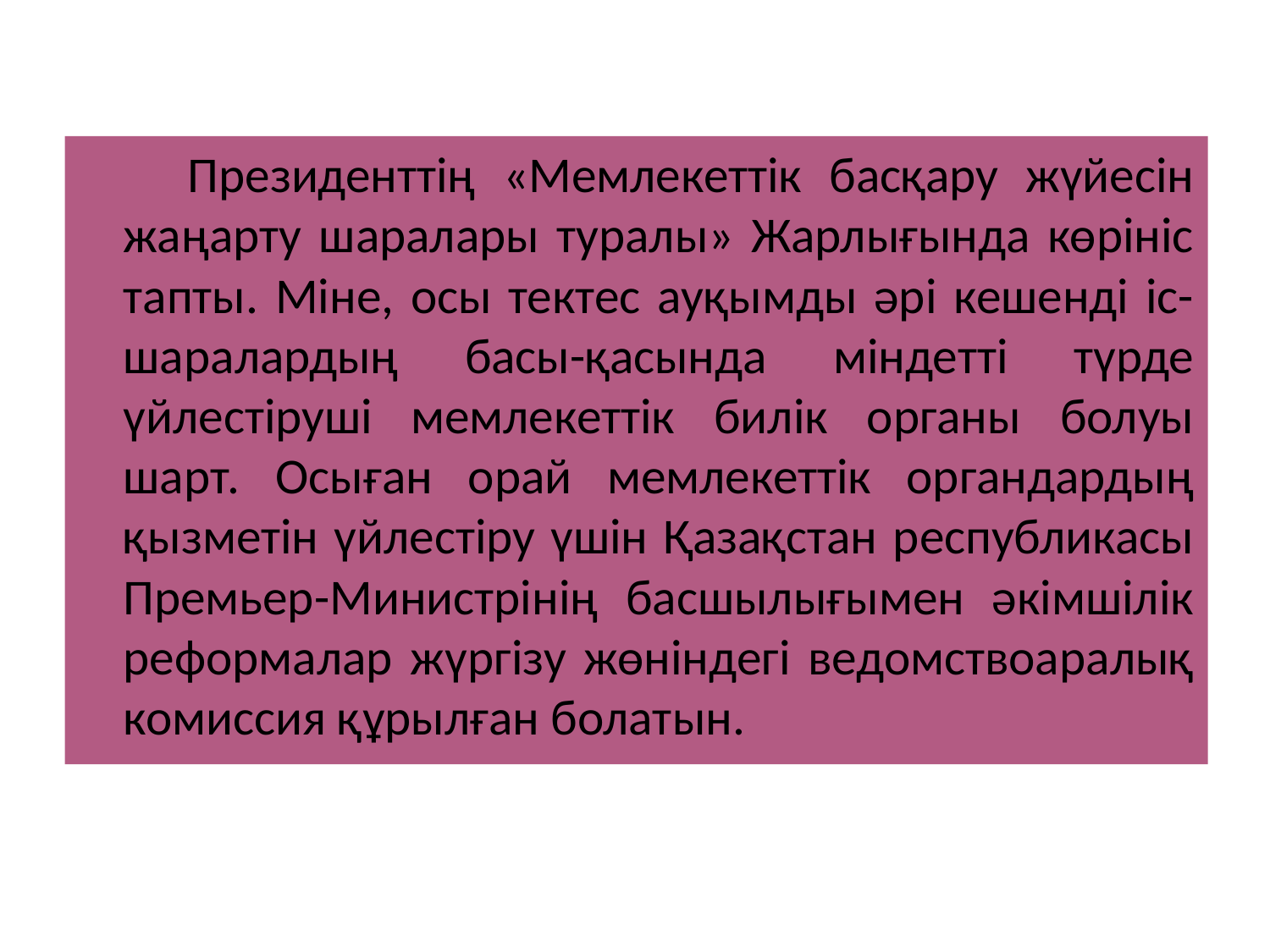

Президенттің «Мемлекеттік басқару жүйесін жаңарту шаралары туралы» Жарлығында көрініс тапты. Міне, осы тектес ауқымды әрі кешенді іс-шаралардың басы-қасында міндетті түрде үйлестіруші мемлекеттік билік органы болуы шарт. Осыған орай мемлекеттік органдардың қызметін үйлестіру үшін Қазақстан республикасы Премьер-Министрінің басшылығымен әкімшілік реформалар жүргізу жөніндегі ведомствоаралық комиссия құрылған болатын.